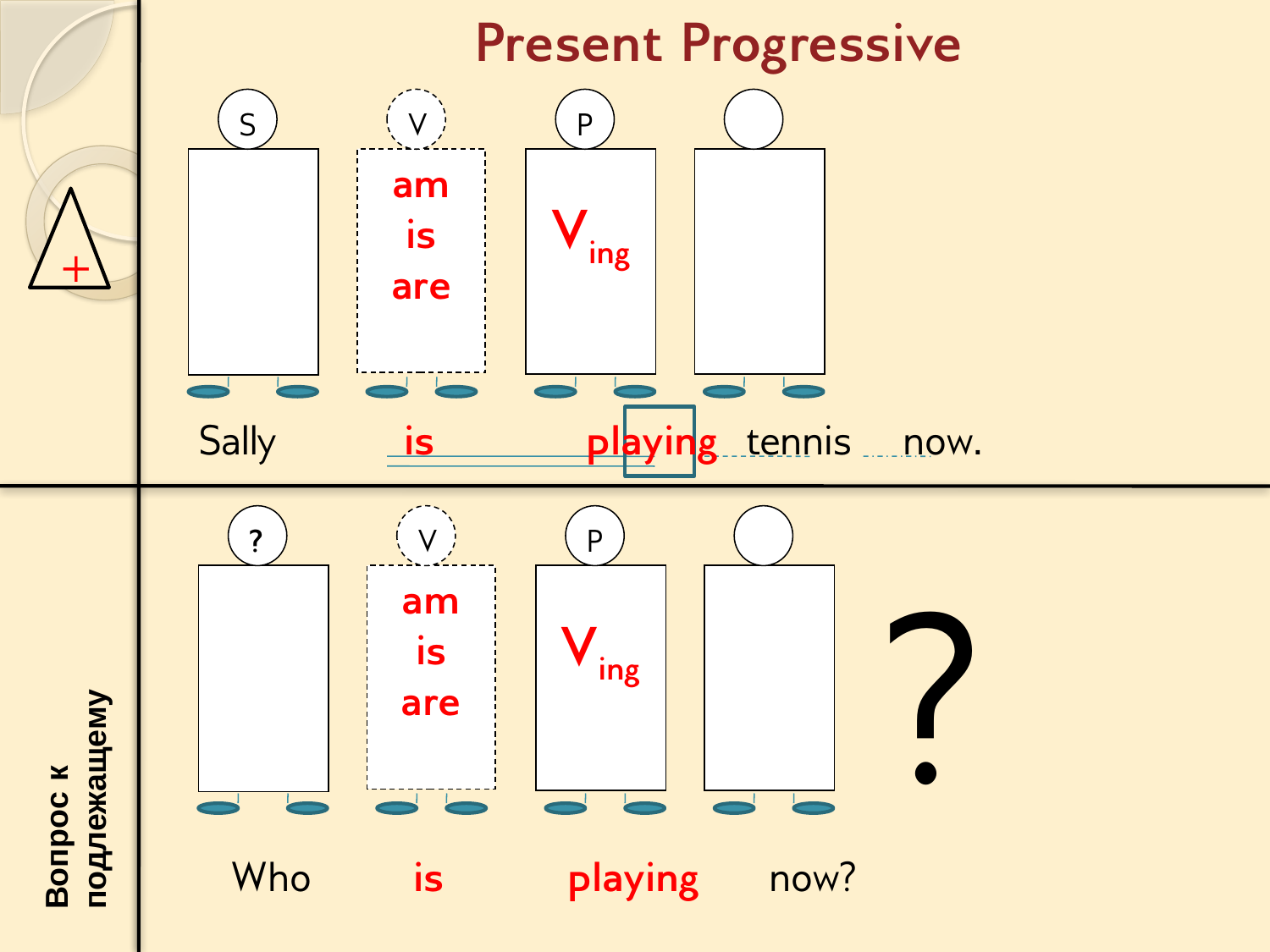

# Present Progressive
S
V
P

am
is
are

Ving

+

   Sally          is           playing  tennis    now.

?
?
V
P

Вопрос к подлежащему

am
is
are

Ving

    Who        is         playing     now?